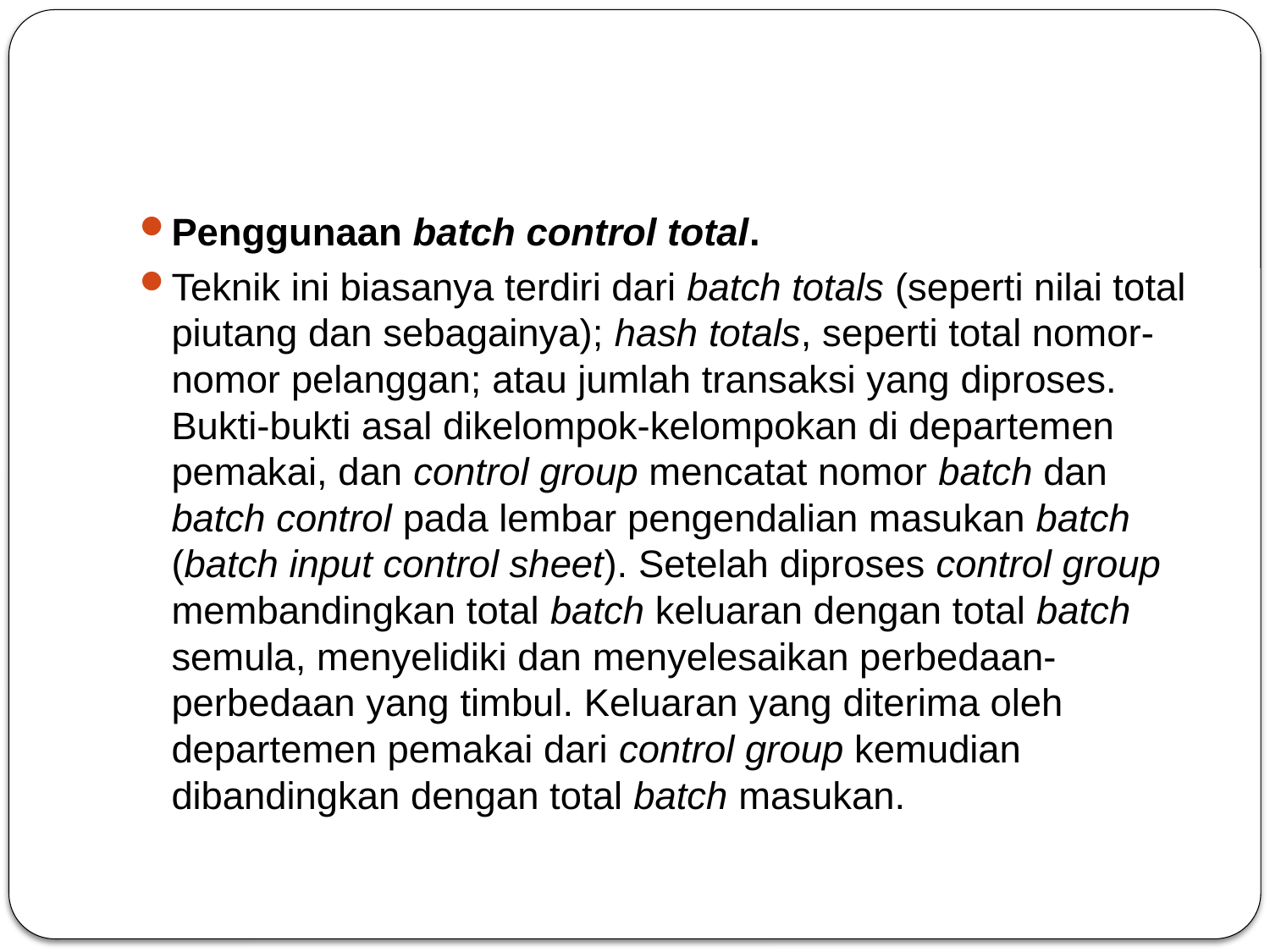

#
Penggunaan batch control total.
Teknik ini biasanya terdiri dari batch totals (seperti nilai total piutang dan sebagainya); hash totals, seperti total nomor-nomor pelanggan; atau jumlah transaksi yang diproses. Bukti-bukti asal dikelompok-kelompokan di departemen pemakai, dan control group mencatat nomor batch dan batch control pada lembar pengendalian masukan batch (batch input control sheet). Setelah diproses control group membandingkan total batch keluaran dengan total batch semula, menyelidiki dan menyelesaikan perbedaan-perbedaan yang timbul. Keluaran yang diterima oleh departemen pemakai dari control group kemudian dibandingkan dengan total batch masukan.